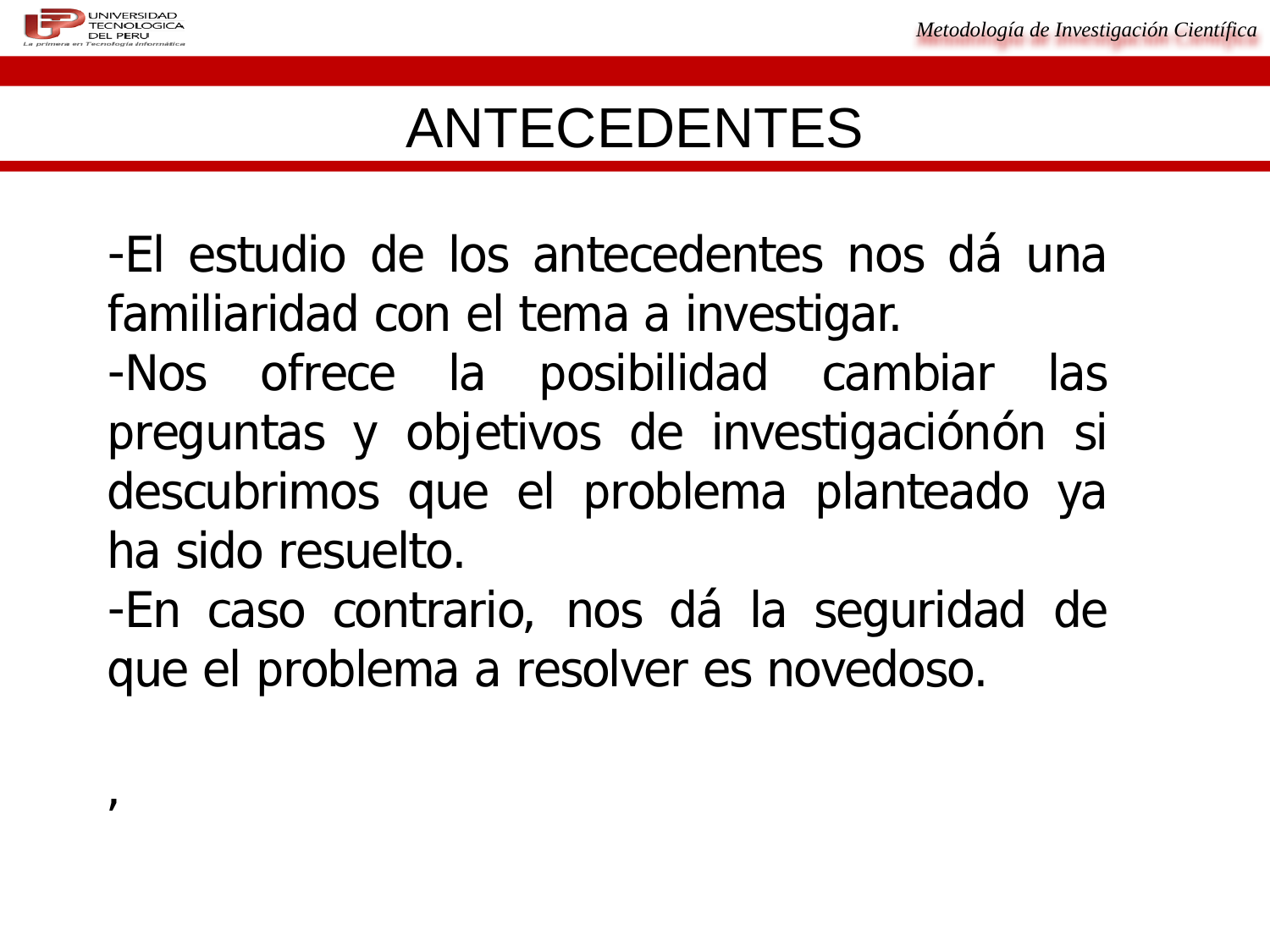

ANTECEDENTES
-El estudio de los antecedentes nos dá una familiaridad con el tema a investigar.
-Nos ofrece la posibilidad cambiar las preguntas y objetivos de investigaciónón si descubrimos que el problema planteado ya ha sido resuelto.
-En caso contrario, nos dá la seguridad de que el problema a resolver es novedoso.

,